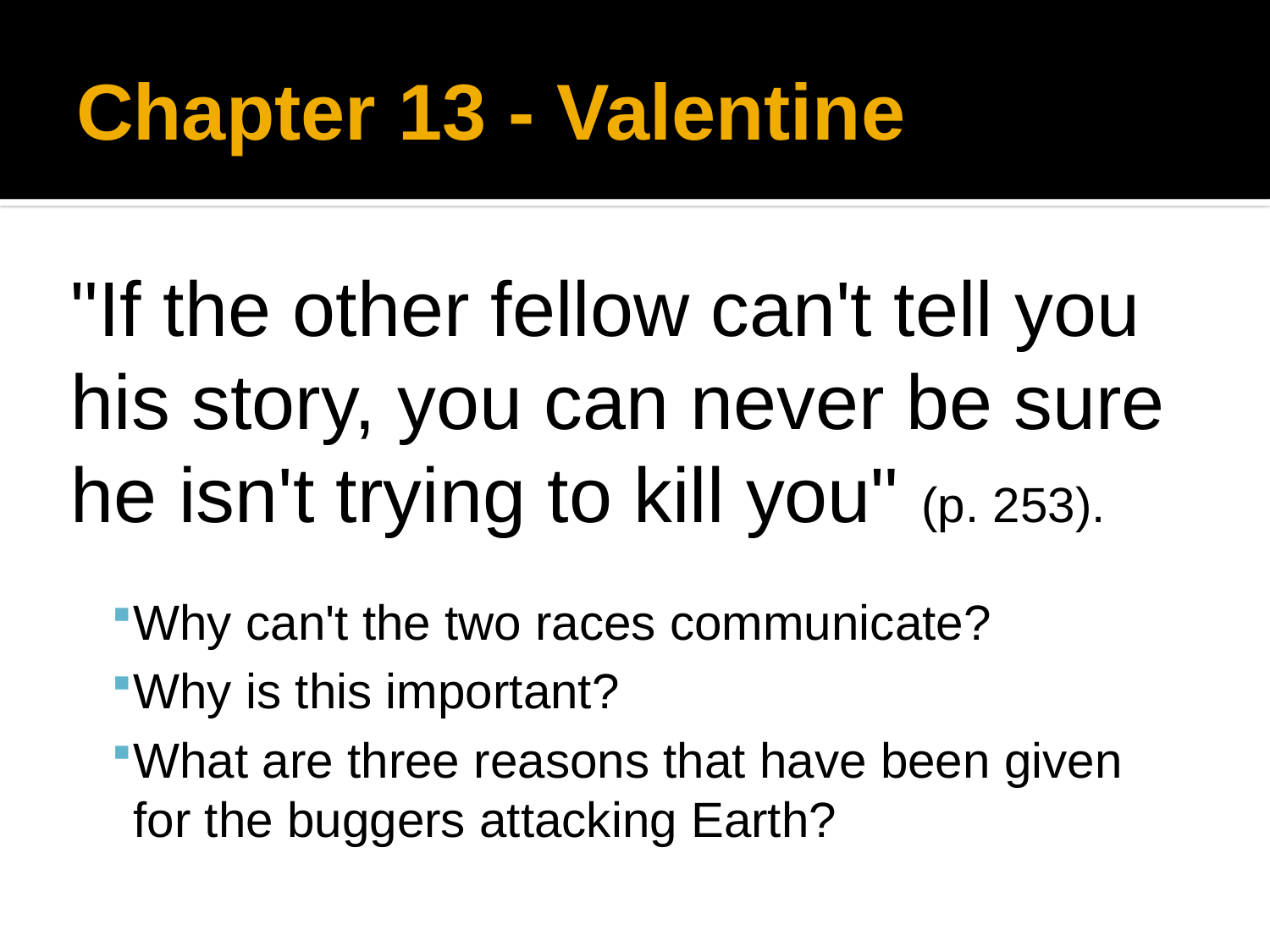

# Chapter 13 - Valentine
"If the other fellow can't tell you his story, you can never be sure he isn't trying to kill you" (p. 253).

Why can't the two races communicate?
Why is this important?
What are three reasons that have been given for the buggers attacking Earth?